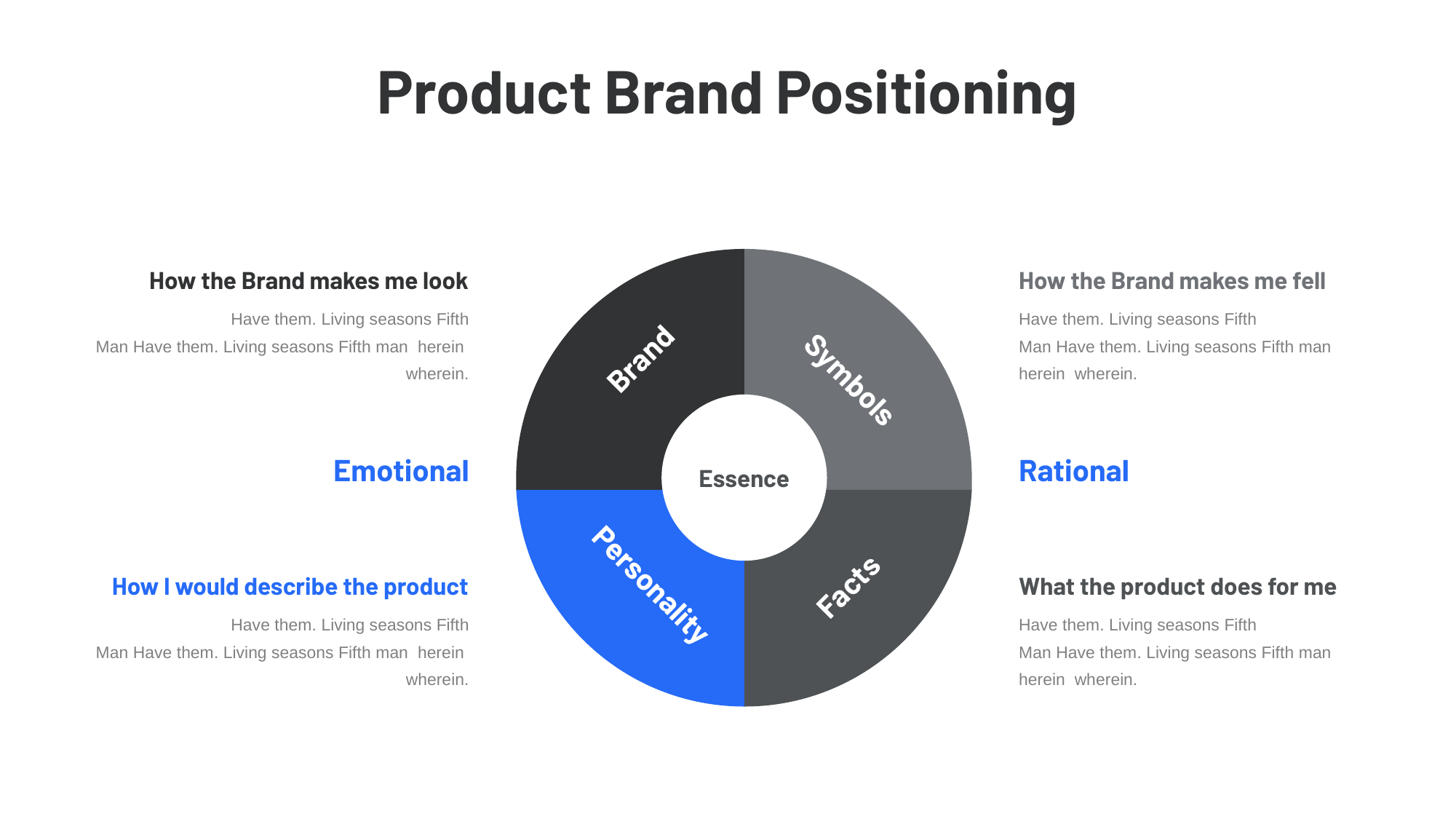

Product Brand Positioning

How the Brand makes me look
How the Brand makes me fell
Have them. Living seasons Fifth
Man Have them. Living seasons Fifth man  herein  wherein.
Have them. Living seasons Fifth
Man Have them. Living seasons Fifth man  herein  wherein.
Brand
Symbols
Essence
Emotional
Rational

Personality
Facts
How I would describe the product
What the product does for me
Have them. Living seasons Fifth
Man Have them. Living seasons Fifth man  herein  wherein.
Have them. Living seasons Fifth
Man Have them. Living seasons Fifth man  herein  wherein.